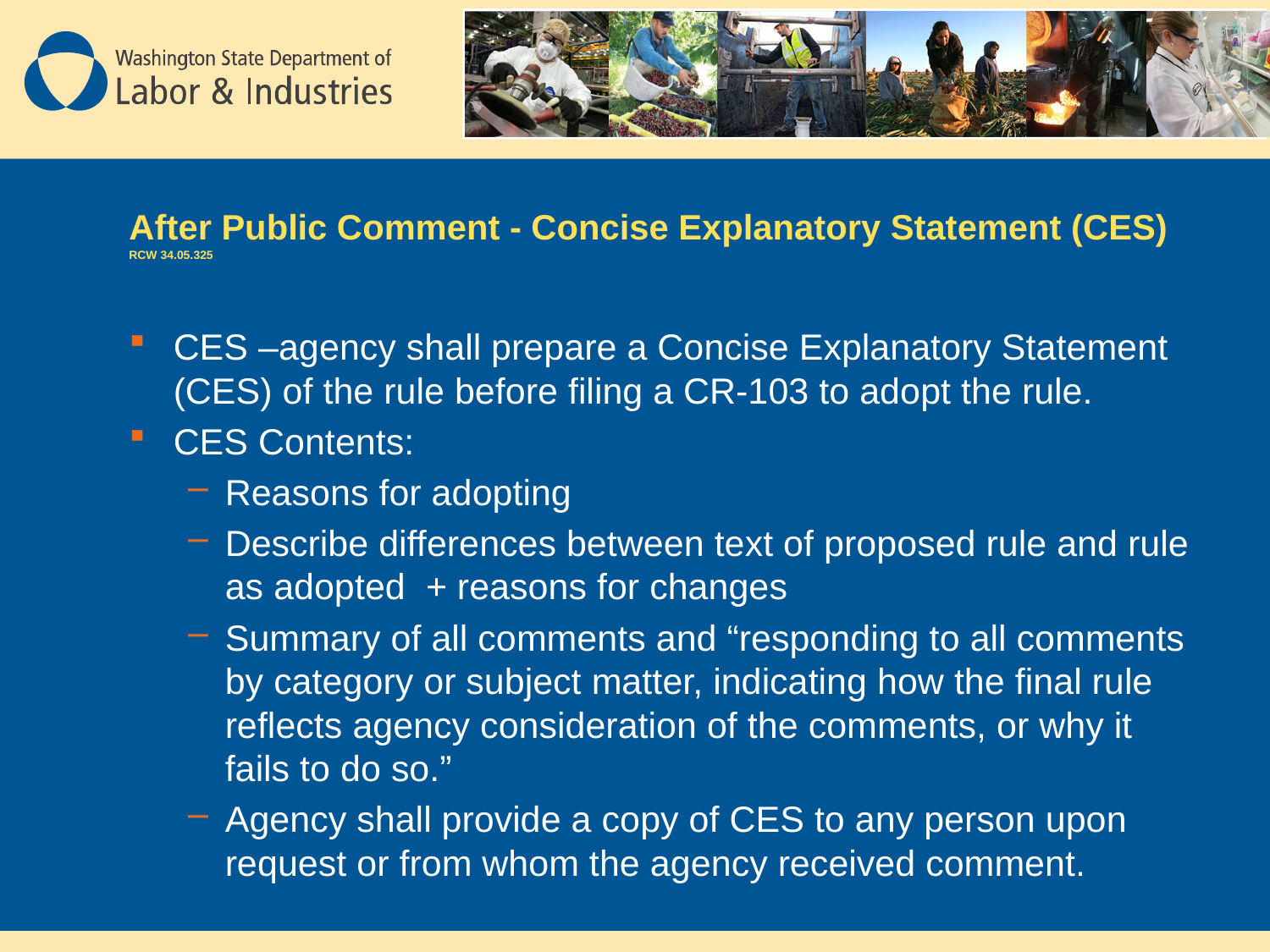

# After Public Comment - Concise Explanatory Statement (CES) RCW 34.05.325
CES –agency shall prepare a Concise Explanatory Statement (CES) of the rule before filing a CR-103 to adopt the rule.
CES Contents:
Reasons for adopting
Describe differences between text of proposed rule and rule as adopted  + reasons for changes
Summary of all comments and “responding to all comments by category or subject matter, indicating how the final rule reflects agency consideration of the comments, or why it fails to do so.”
Agency shall provide a copy of CES to any person upon request or from whom the agency received comment.